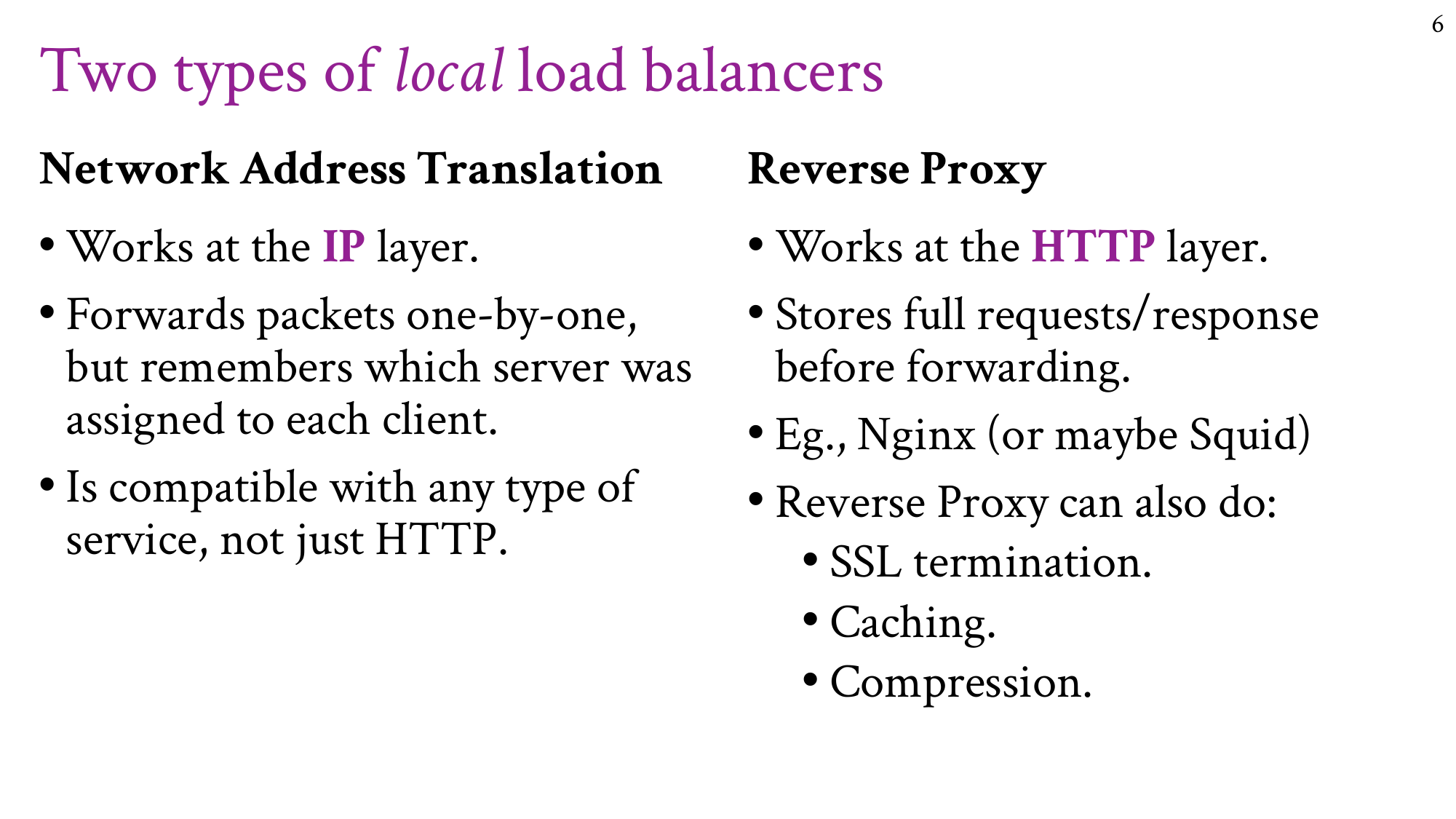

6
# Two types of local load balancers
Network Address Translation
Reverse Proxy
Works at the HTTP layer.
Stores full requests/response before forwarding.
Eg., Nginx (or maybe Squid)
Reverse Proxy can also do:
SSL termination.
Caching.
Compression.
Works at the IP layer.
Forwards packets one-by-one, but remembers which server was assigned to each client.
Is compatible with any type of service, not just HTTP.